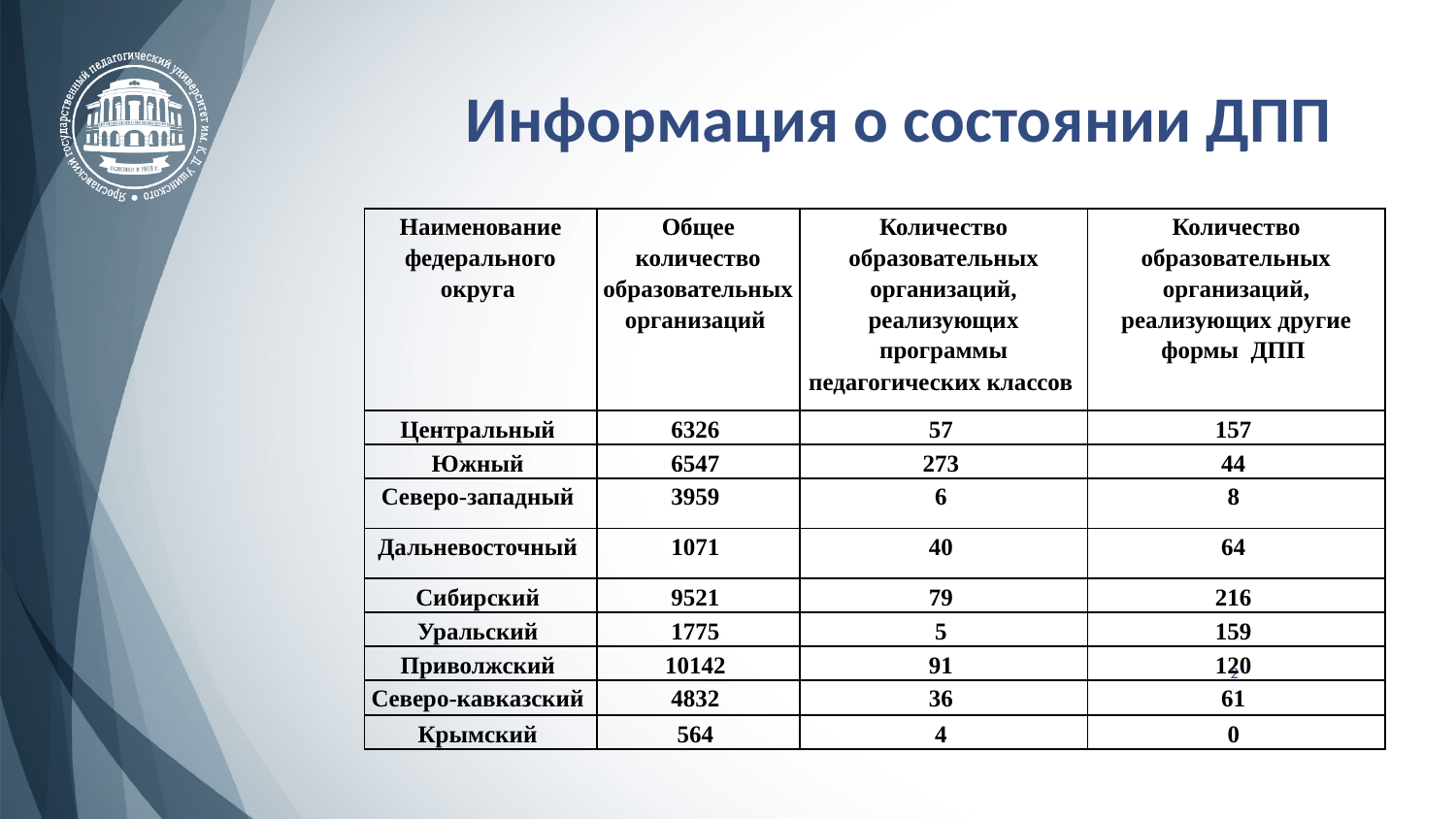

Информация о состоянии ДПП

| Наименование федерального округа | Общее количество образовательных организаций | Количество образовательных организаций, реализующих программы педагогических классов | Количество образовательных организаций, реализующих другие формы ДПП |
| --- | --- | --- | --- |
| Центральный | 6326 | 57 | 157 |
| Южный | 6547 | 273 | 44 |
| Северо-западный | 3959 | 6 | 8 |
| Дальневосточный | 1071 | 40 | 64 |
| Сибирский | 9521 | 79 | 216 |
| Уральский | 1775 | 5 | 159 |
| Приволжский | 10142 | 91 | 120 |
| Северо-кавказский | 4832 | 36 | 61 |
| Крымский | 564 | 4 | 0 |
2